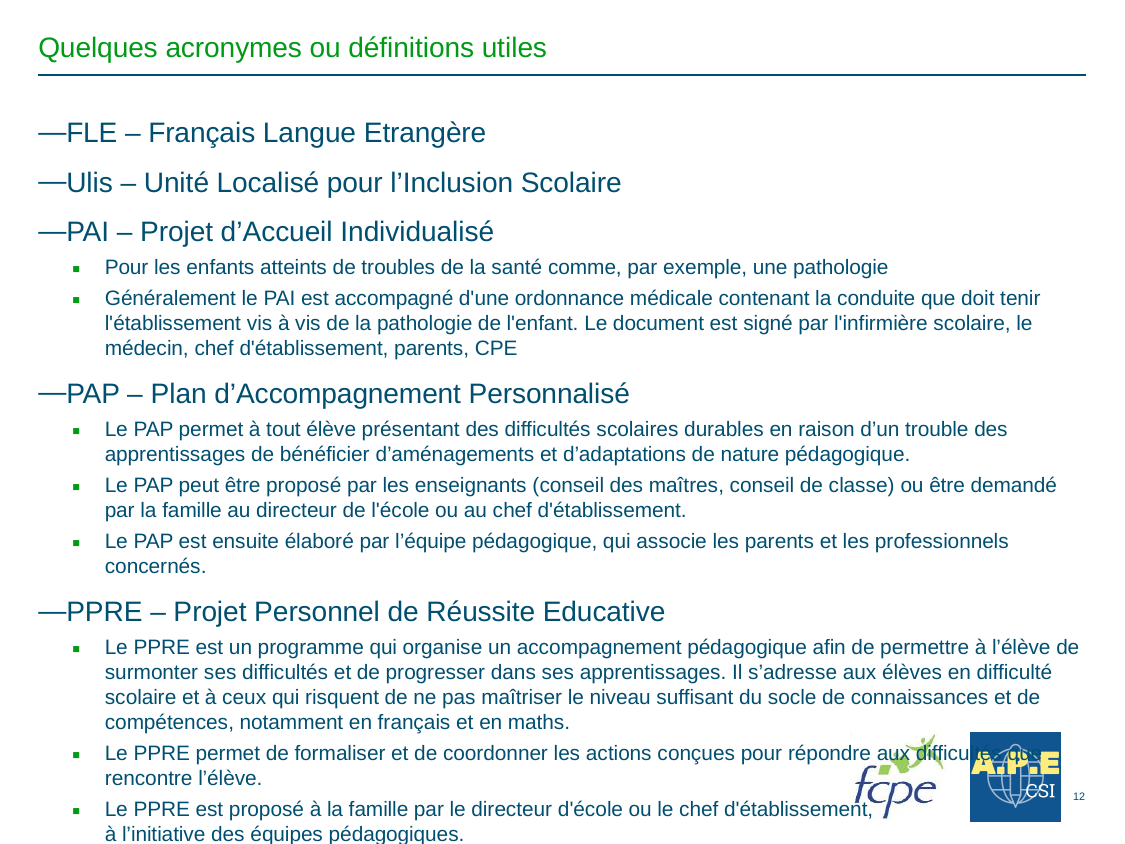

Quelques acronymes ou définitions utiles
FLE – Français Langue Etrangère
Ulis – Unité Localisé pour l’Inclusion Scolaire
PAI – Projet d’Accueil Individualisé
Pour les enfants atteints de troubles de la santé comme, par exemple, une pathologie
Généralement le PAI est accompagné d'une ordonnance médicale contenant la conduite que doit tenir l'établissement vis à vis de la pathologie de l'enfant. Le document est signé par l'infirmière scolaire, le médecin, chef d'établissement, parents, CPE
PAP – Plan d’Accompagnement Personnalisé
Le PAP permet à tout élève présentant des difficultés scolaires durables en raison d’un trouble des apprentissages de bénéficier d’aménagements et d’adaptations de nature pédagogique.
Le PAP peut être proposé par les enseignants (conseil des maîtres, conseil de classe) ou être demandé par la famille au directeur de l'école ou au chef d'établissement.
Le PAP est ensuite élaboré par l’équipe pédagogique, qui associe les parents et les professionnels concernés.
PPRE – Projet Personnel de Réussite Educative
Le PPRE est un programme qui organise un accompagnement pédagogique afin de permettre à l’élève de surmonter ses difficultés et de progresser dans ses apprentissages. Il s’adresse aux élèves en difficulté scolaire et à ceux qui risquent de ne pas maîtriser le niveau suffisant du socle de connaissances et de compétences, notamment en français et en maths.
Le PPRE permet de formaliser et de coordonner les actions conçues pour répondre aux difficultés que rencontre l’élève.
Le PPRE est proposé à la famille par le directeur d'école ou le chef d'établissement,
à l’initiative des équipes pédagogiques.

12